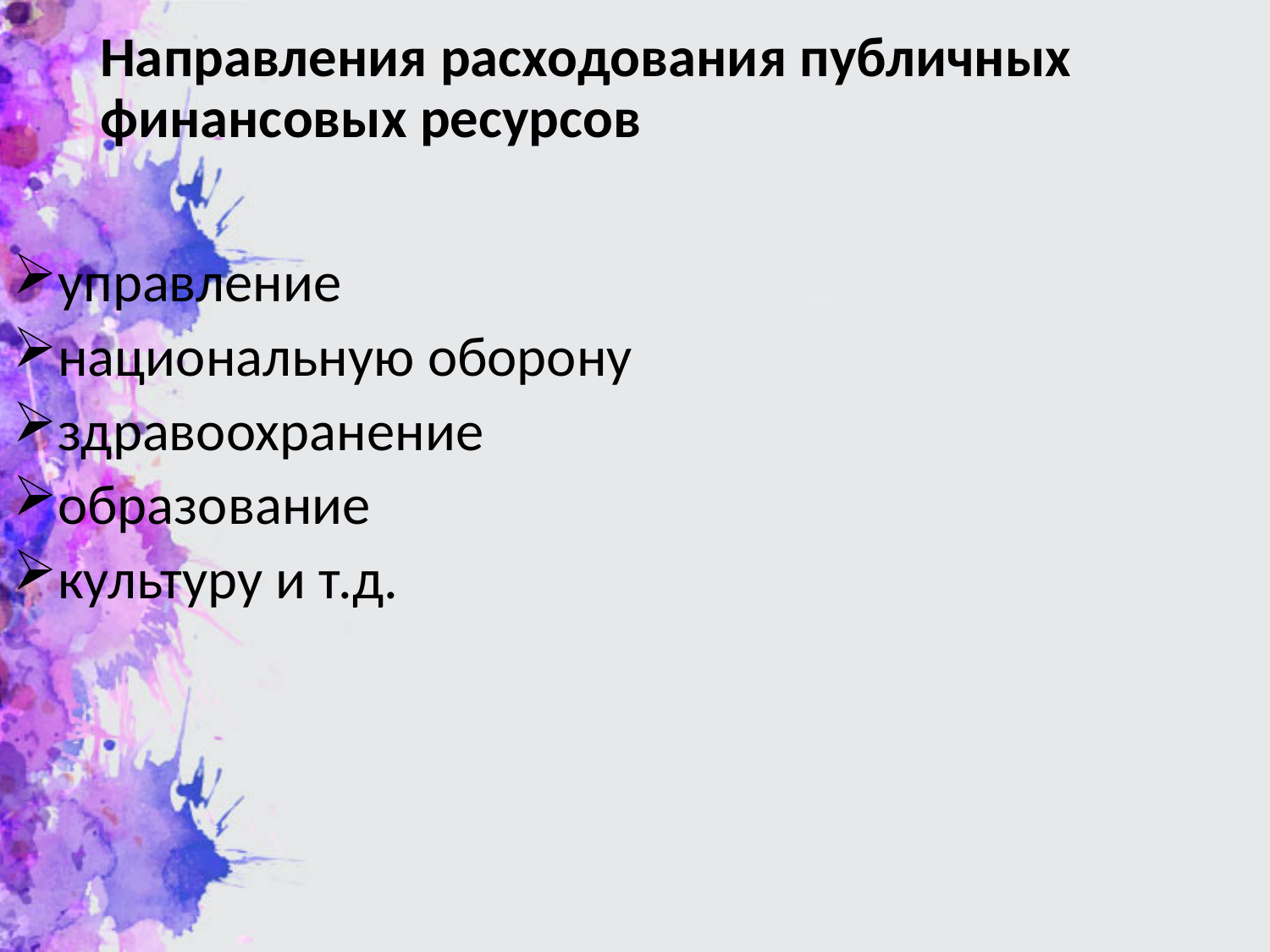

# Направления расходования публичных финансовых ресурсов
управление
национальную оборону
здравоохранение
образование
культуру и т.д.